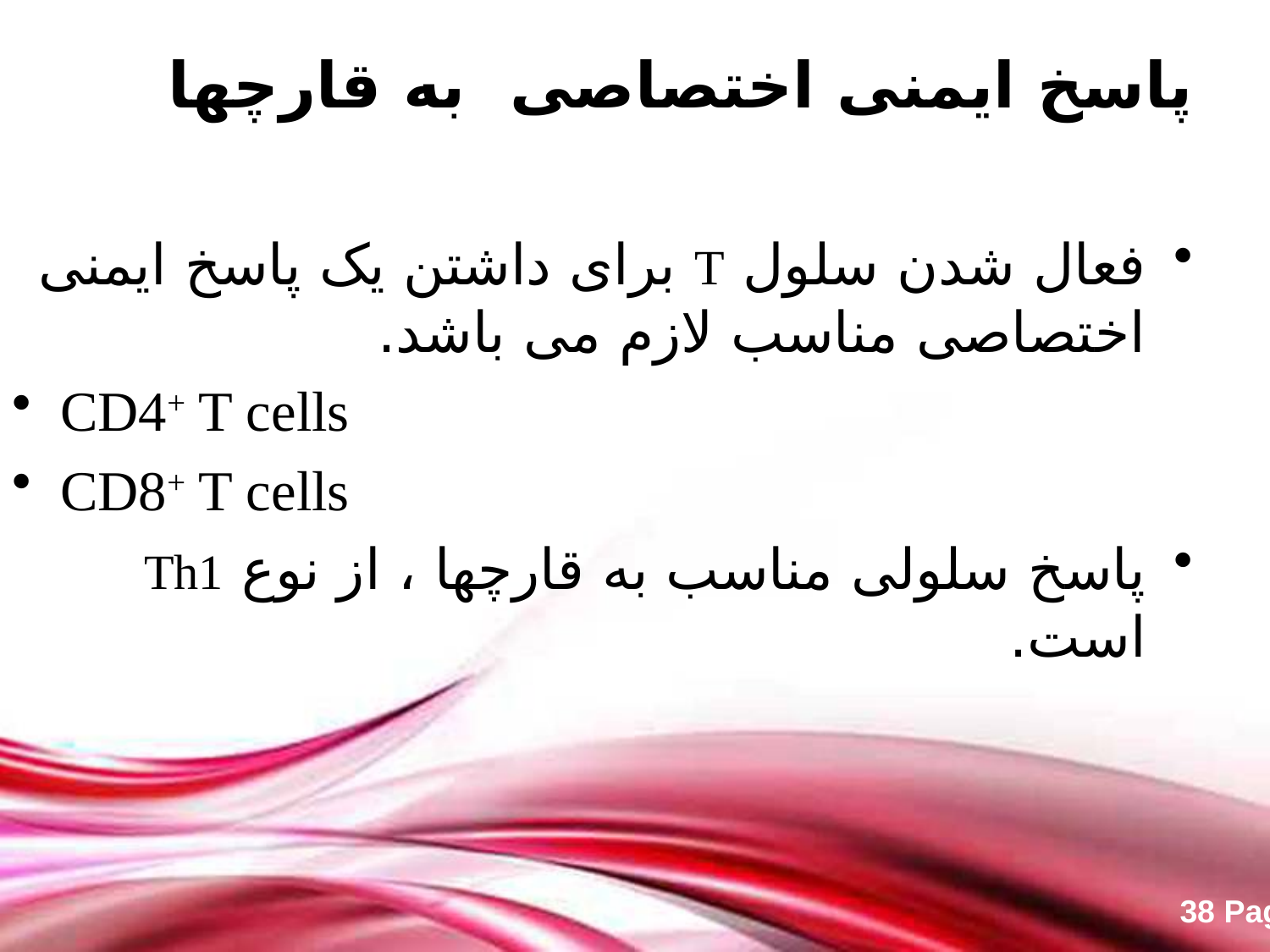

# پاسخ ایمنی اختصاصی  به قارچها
فعال شدن سلول T برای داشتن یک پاسخ ایمنی  اختصاصی مناسب لازم می باشد.
CD4+ T cells
CD8+ T cells
پاسخ سلولی مناسب به قارچها ، از نوع Th1 است.